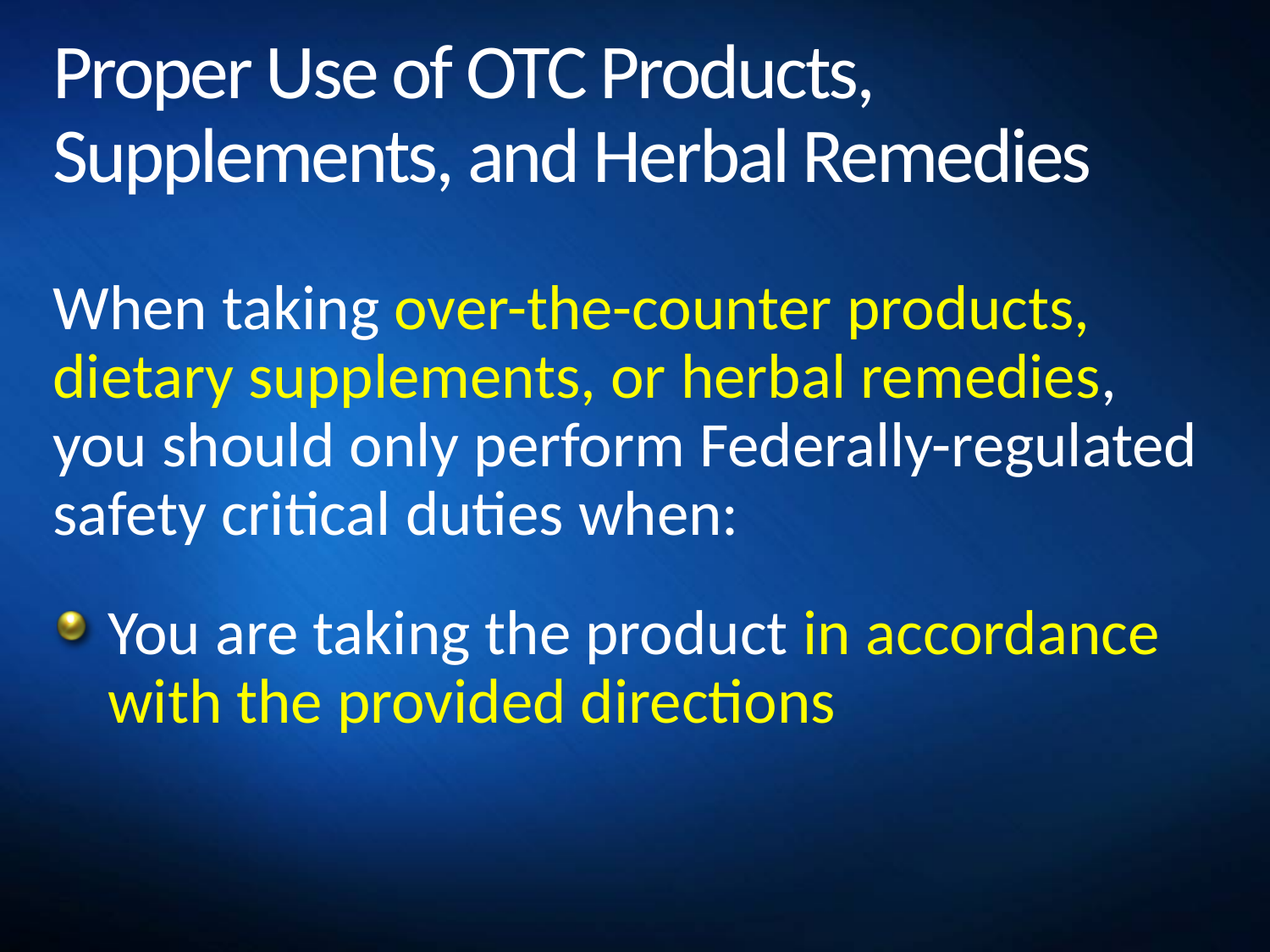

# Proper Use of OTC Products, Supplements, and Herbal Remedies
When taking over-the-counter products, dietary supplements, or herbal remedies, you should only perform Federally-regulated safety critical duties when:

You are taking the product in accordance with the provided directions